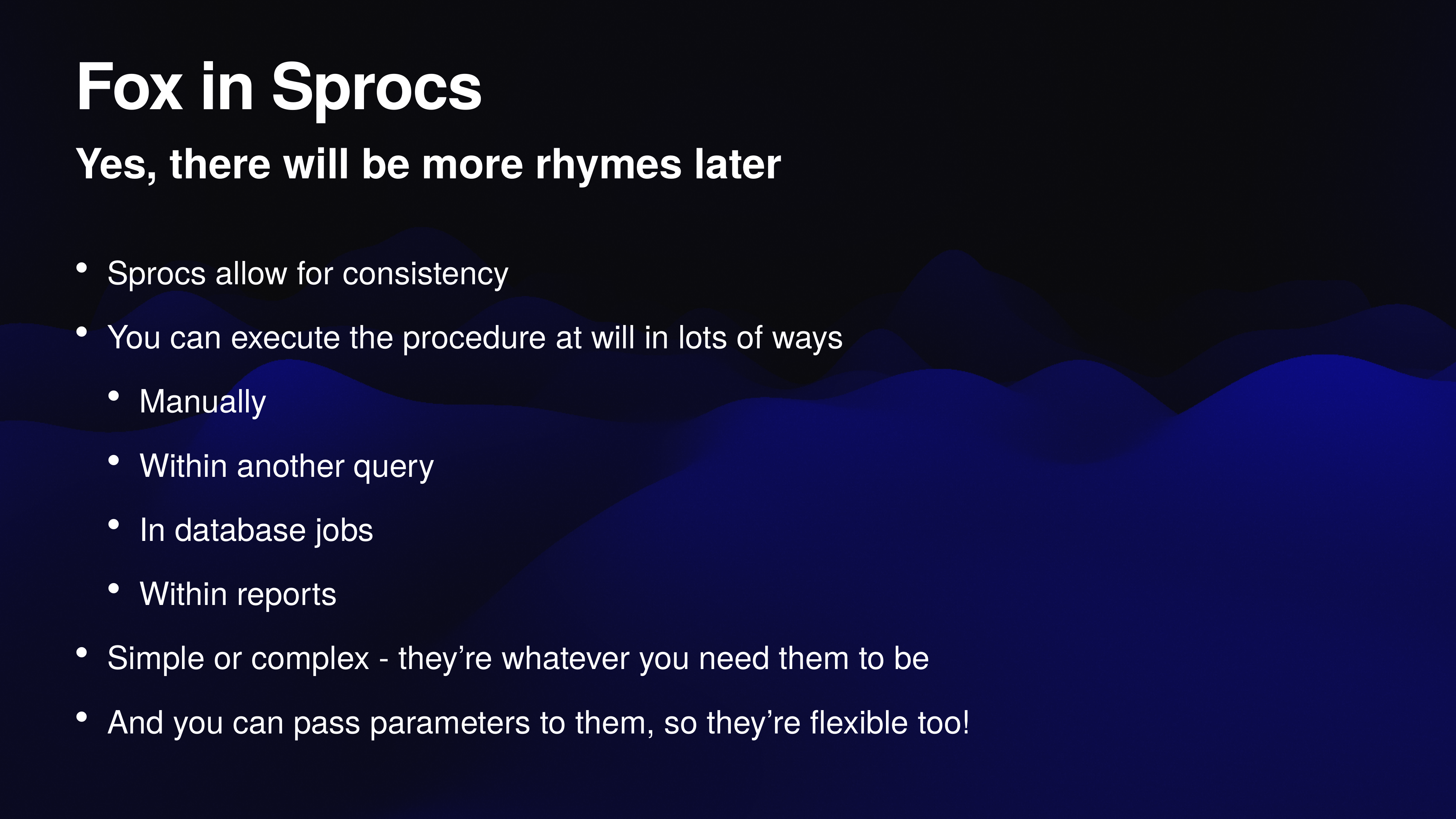

# Fox in Sprocs
Yes, there will be more rhymes later
Sprocs allow for consistency
You can execute the procedure at will in lots of ways
Manually
Within another query
In database jobs
Within reports
Simple or complex - they’re whatever you need them to be
And you can pass parameters to them, so they’re flexible too!